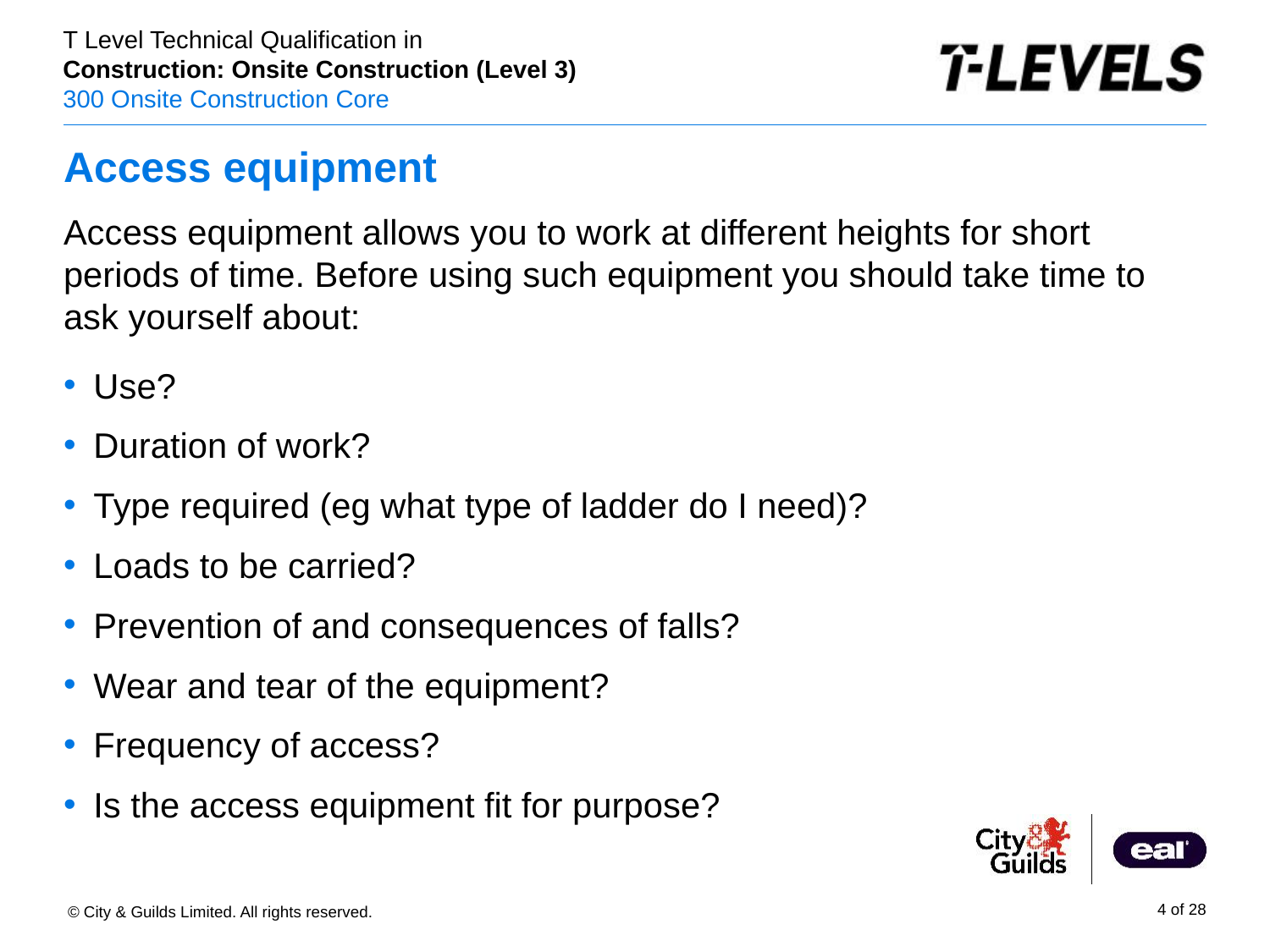

# Access equipment
Access equipment allows you to work at different heights for short periods of time. Before using such equipment you should take time to ask yourself about:
Use?
Duration of work?
Type required (eg what type of ladder do I need)?
Loads to be carried?
Prevention of and consequences of falls?
Wear and tear of the equipment?
Frequency of access?
Is the access equipment fit for purpose?